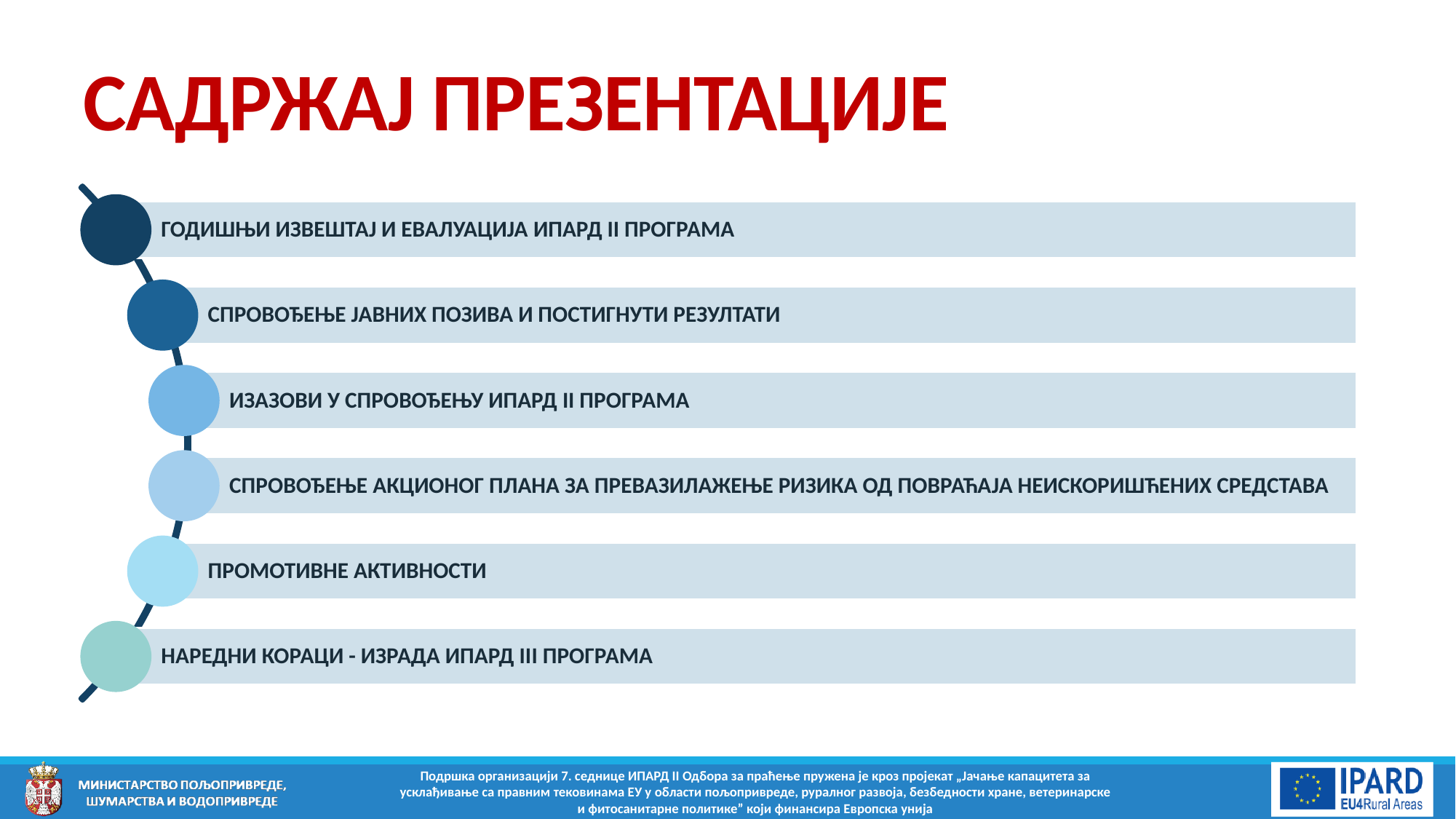

# САДРЖАЈ ПРЕЗЕНТАЦИЈЕ
ГОДИШЊИ ИЗВЕШТАЈ И ЕВАЛУАЦИЈА ИПАРД II ПРОГРАМА
СПРОВОЂЕЊЕ ЈАВНИХ ПОЗИВА И ПОСТИГНУТИ РЕЗУЛТАТИ
ИЗАЗОВИ У СПРОВОЂЕЊУ ИПАРД II ПРОГРАМА
СПРОВОЂЕЊE АКЦИОНОГ ПЛАНА ЗА ПРЕВАЗИЛАЖЕЊЕ РИЗИКА ОД ПОВРАЋАЈА НЕИСКОРИШЋЕНИХ СРЕДСТАВА
ПРОМОТИВНЕ АКТИВНОСТИ
НАРЕДНИ КОРАЦИ - ИЗРАДА ИПАРД III ПРОГРАМА